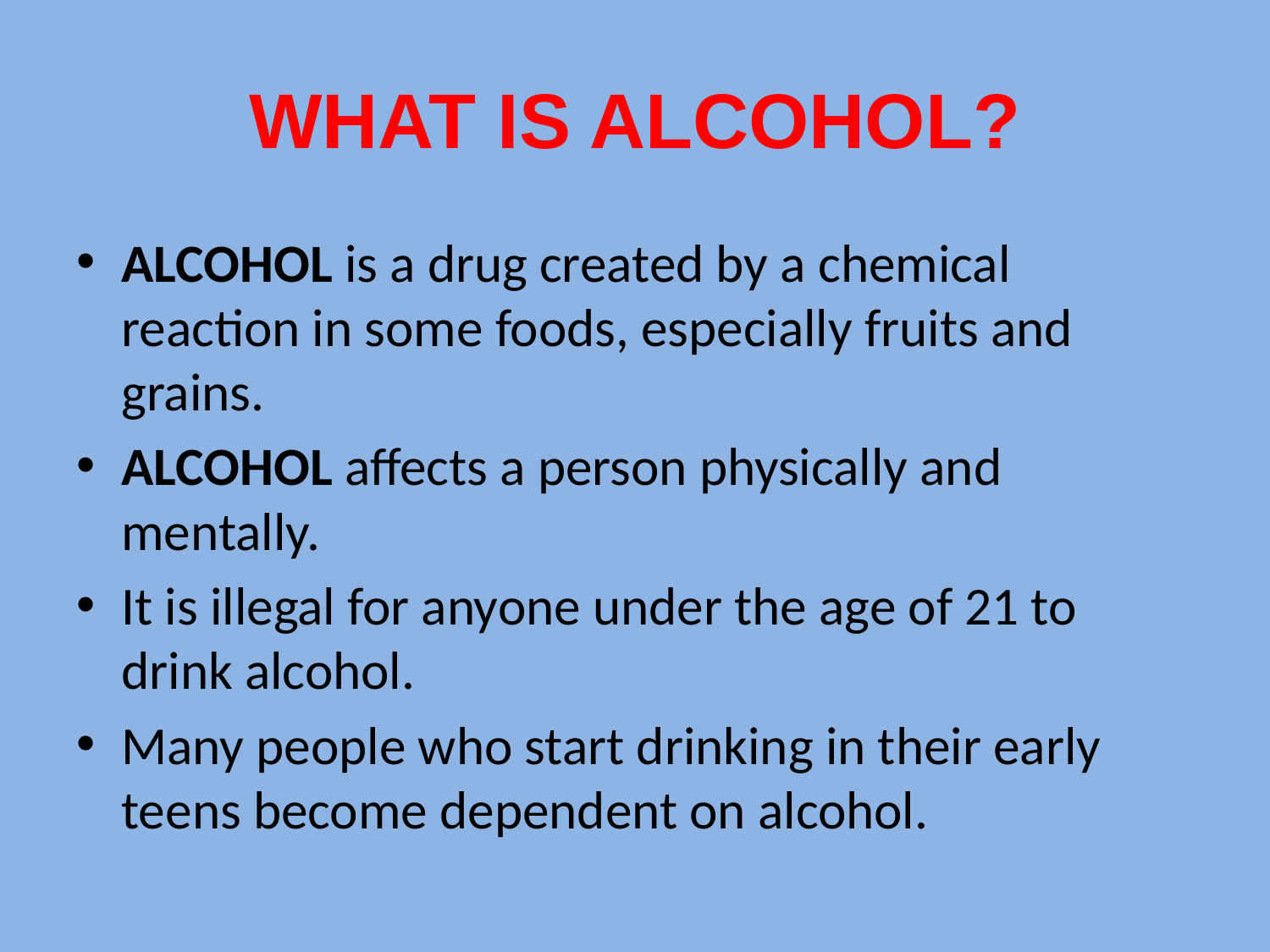

# WHAT IS ALCOHOL?
ALCOHOL is a drug created by a chemical reaction in some foods, especially fruits and grains.
ALCOHOL affects a person physically and mentally.
It is illegal for anyone under the age of 21 to drink alcohol.
Many people who start drinking in their early teens become dependent on alcohol.